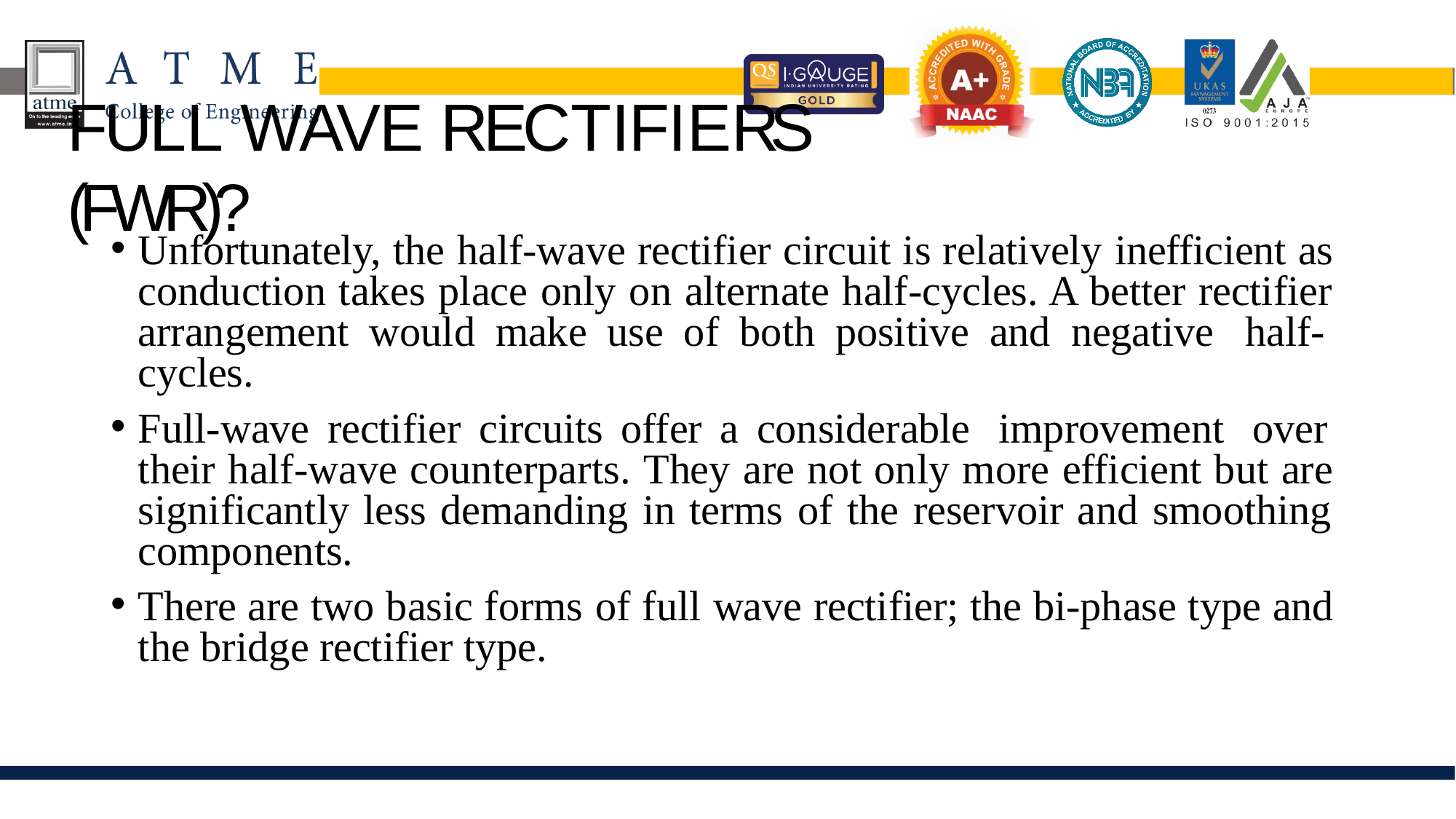

# FULL WAVE RECTIFIERS (FWR)?
Unfortunately, the half-wave rectifier circuit is relatively inefficient as  conduction takes place only on alternate half-cycles. A better rectifier  arrangement would make use of both positive and negative half-  cycles.
Full-wave rectifier circuits offer a considerable improvement over  their half-wave counterparts. They are not only more efficient but are  significantly less demanding in terms of the reservoir and smoothing  components.
There are two basic forms of full wave rectifier; the bi-phase type and  the bridge rectifier type.